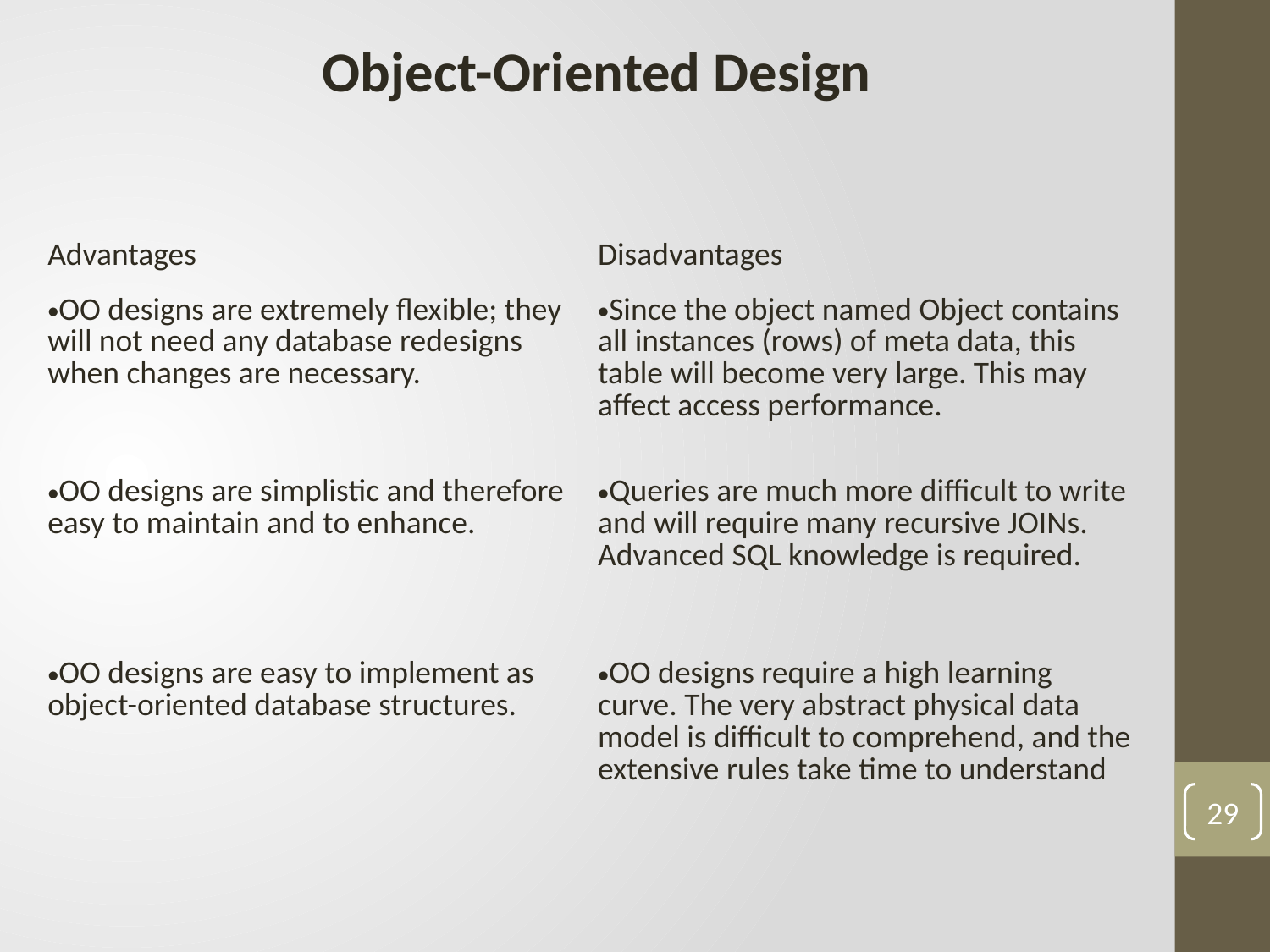

Object-Oriented Design
|  |  |
| --- | --- |
| Advantages | Disadvantages |
| OO designs are extremely flexible; they will not need any database redesigns when changes are necessary. | Since the object named Object contains all instances (rows) of meta data, this table will become very large. This may affect access performance. |
| OO designs are simplistic and therefore easy to maintain and to enhance. | Queries are much more difficult to write and will require many recursive JOINs. Advanced SQL knowledge is required. |
| OO designs are easy to implement as object-oriented database structures. | OO designs require a high learning curve. The very abstract physical data model is difficult to comprehend, and the extensive rules take time to understand |
29